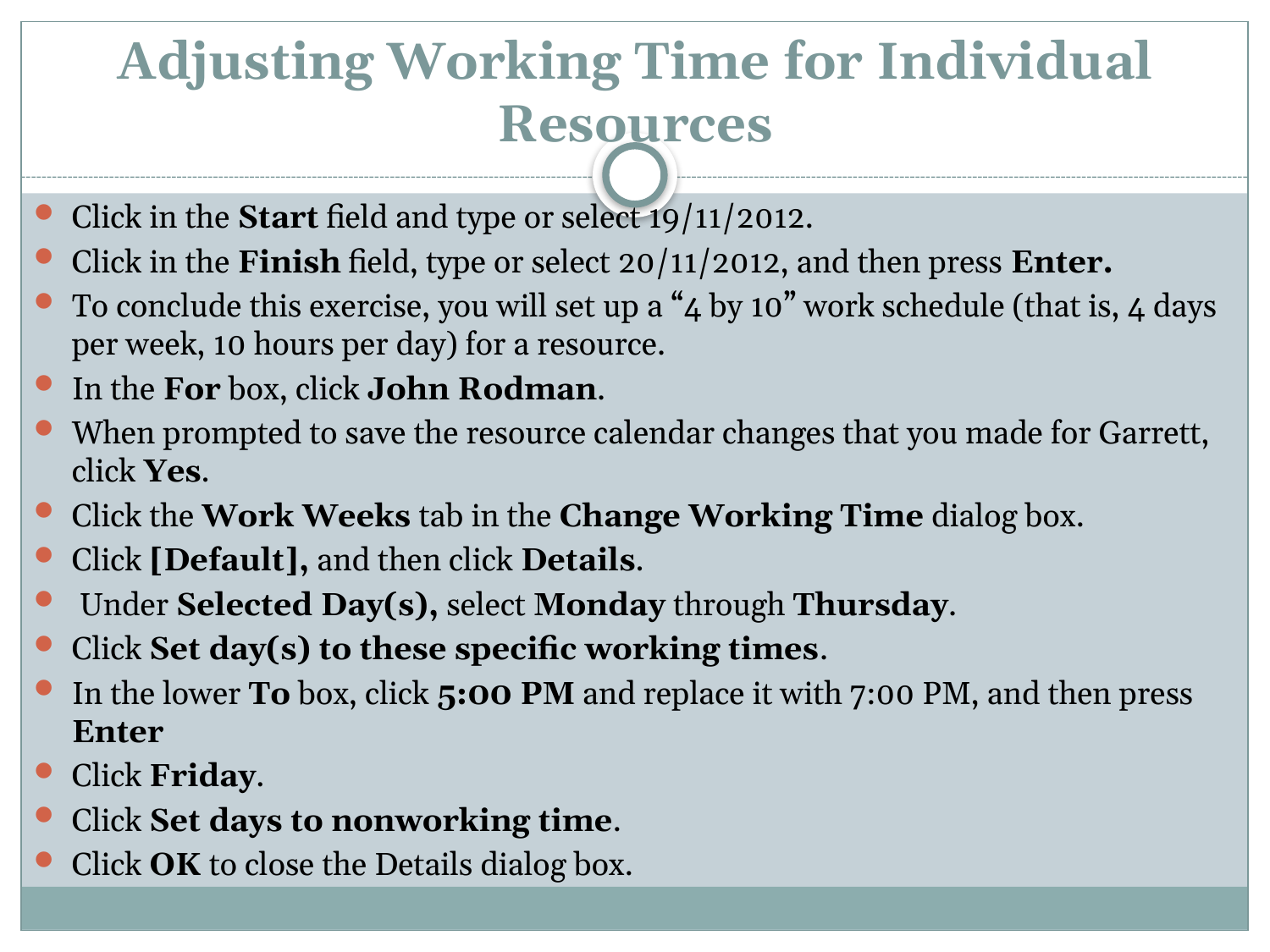

# Adjusting Working Time for Individual Resources
Click in the Start field and type or select 19/11/2012.
Click in the Finish field, type or select 20/11/2012, and then press Enter.
To conclude this exercise, you will set up a “4 by 10” work schedule (that is, 4 days per week, 10 hours per day) for a resource.
In the For box, click John Rodman.
When prompted to save the resource calendar changes that you made for Garrett, click Yes.
Click the Work Weeks tab in the Change Working Time dialog box.
Click [Default], and then click Details.
 Under Selected Day(s), select Monday through Thursday.
Click Set day(s) to these specific working times.
In the lower To box, click 5:00 PM and replace it with 7:00 PM, and then press  Enter
Click Friday.
Click Set days to nonworking time.
Click OK to close the Details dialog box.